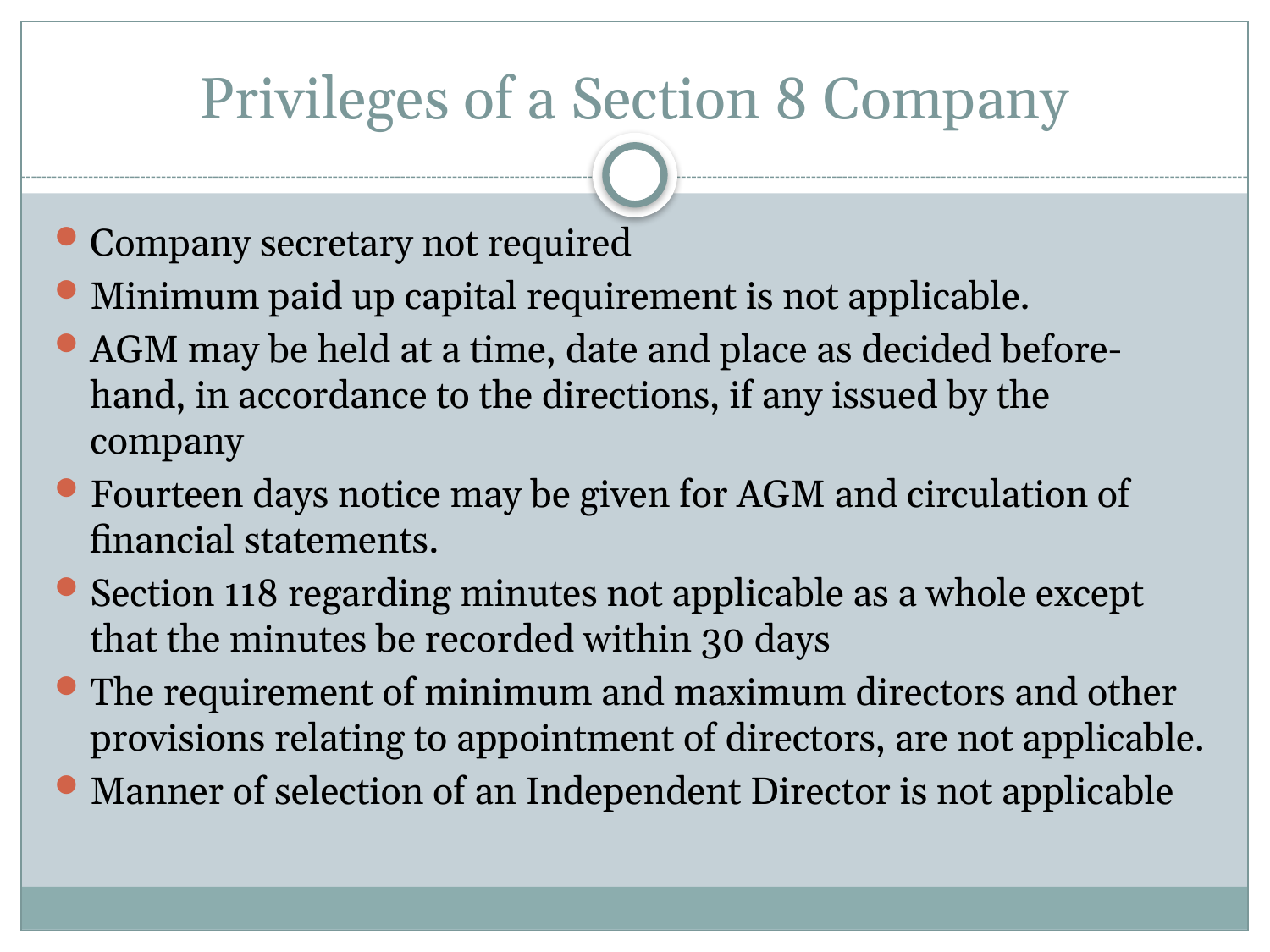

# Privileges of a Section 8 Company
Company secretary not required
Minimum paid up capital requirement is not applicable.
AGM may be held at a time, date and place as decided before-hand, in accordance to the directions, if any issued by the company
Fourteen days notice may be given for AGM and circulation of financial statements.
Section 118 regarding minutes not applicable as a whole except that the minutes be recorded within 30 days
The requirement of minimum and maximum directors and other provisions relating to appointment of directors, are not applicable.
Manner of selection of an Independent Director is not applicable